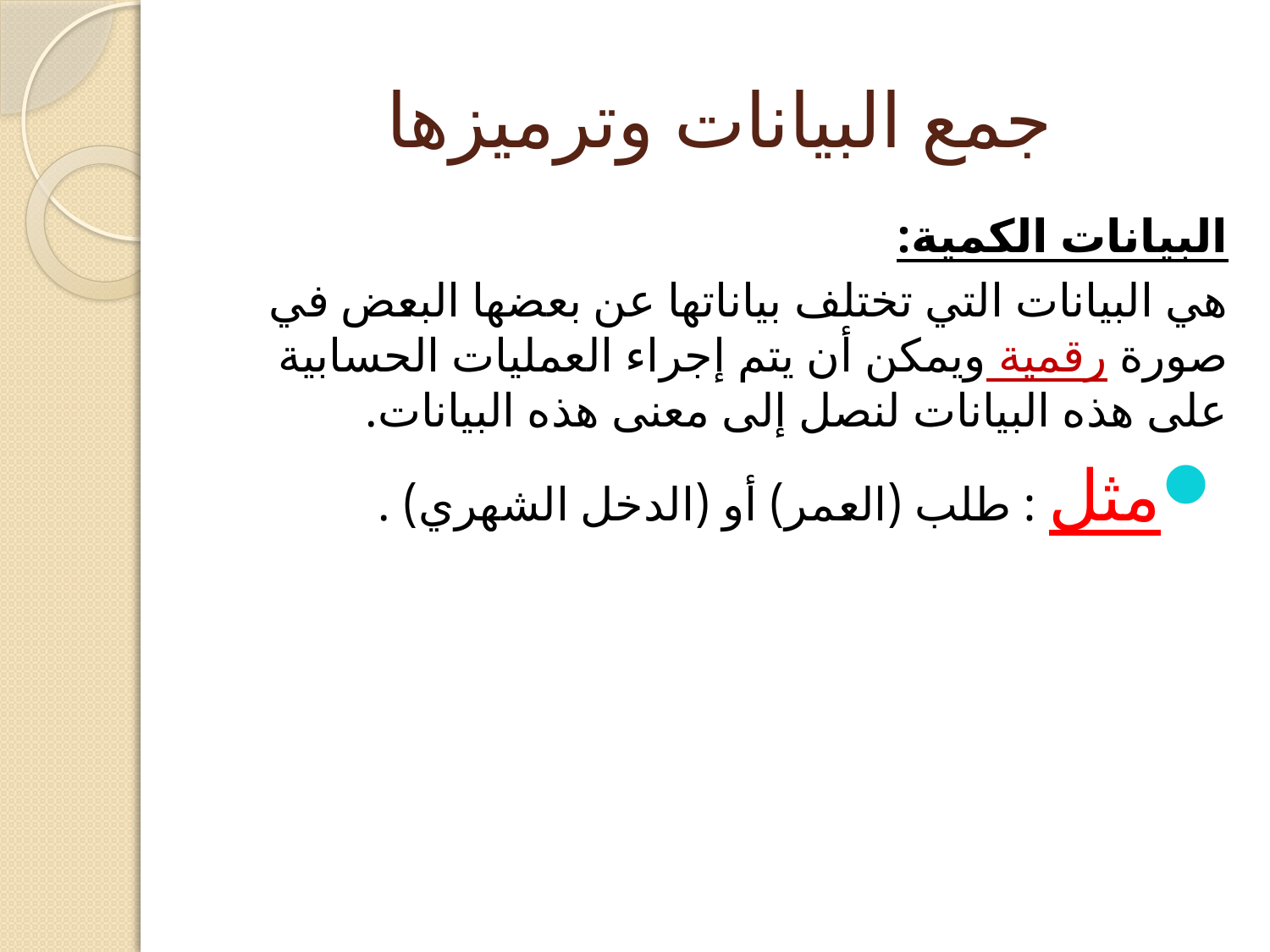

# جمع البيانات وترميزها
البيانات الكمية:
هي البيانات التي تختلف بياناتها عن بعضها البعض في صورة رقمية ويمكن أن يتم إجراء العمليات الحسابية على هذه البيانات لنصل إلى معنى هذه البيانات.
مثل : طلب (العمر) أو (الدخل الشهري) .